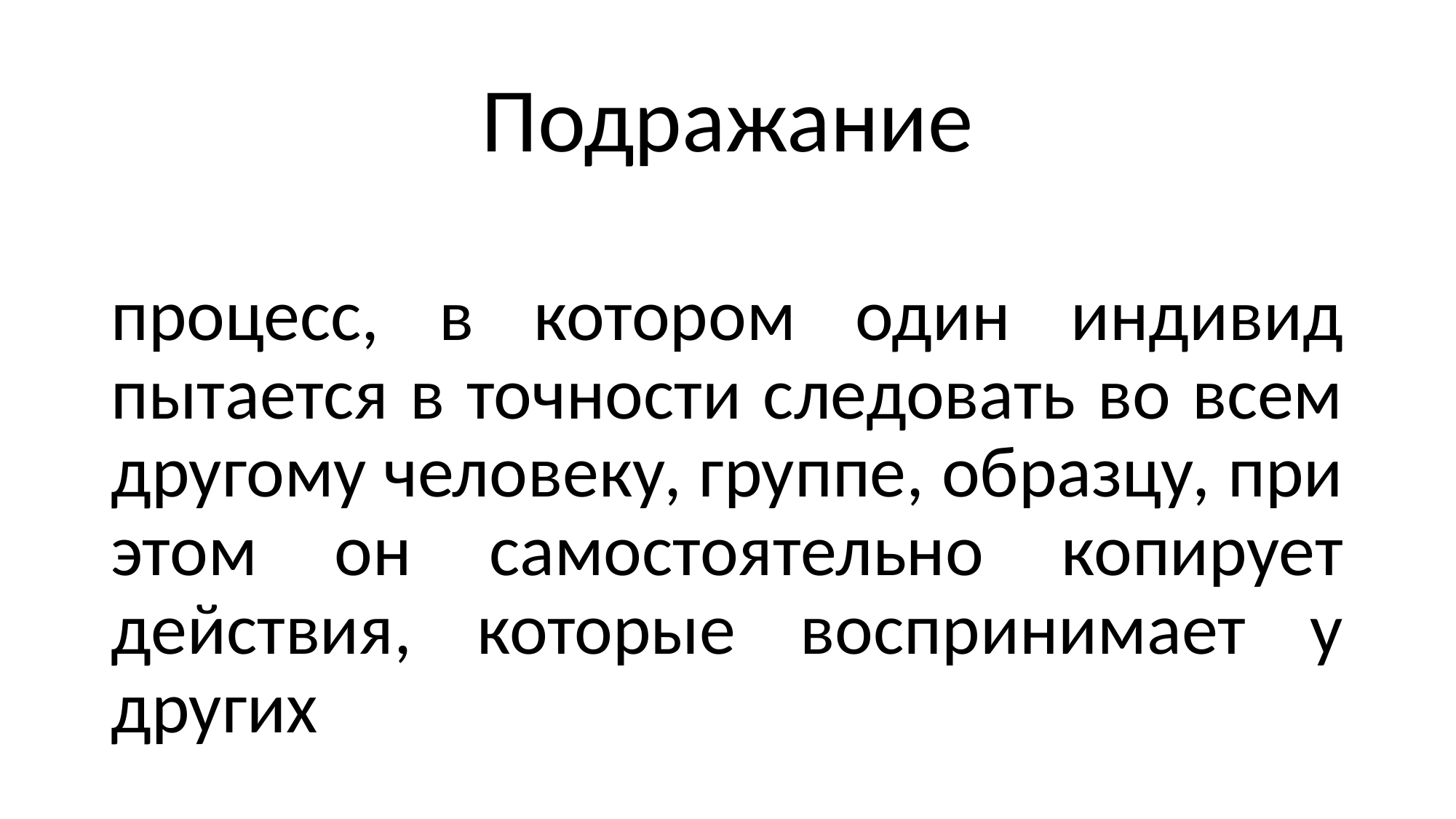

# Подражание
процесс, в котором один индивид пытается в точности следовать во всем другому человеку, группе, образцу, при этом он самостоятельно копирует действия, которые воспринимает у других